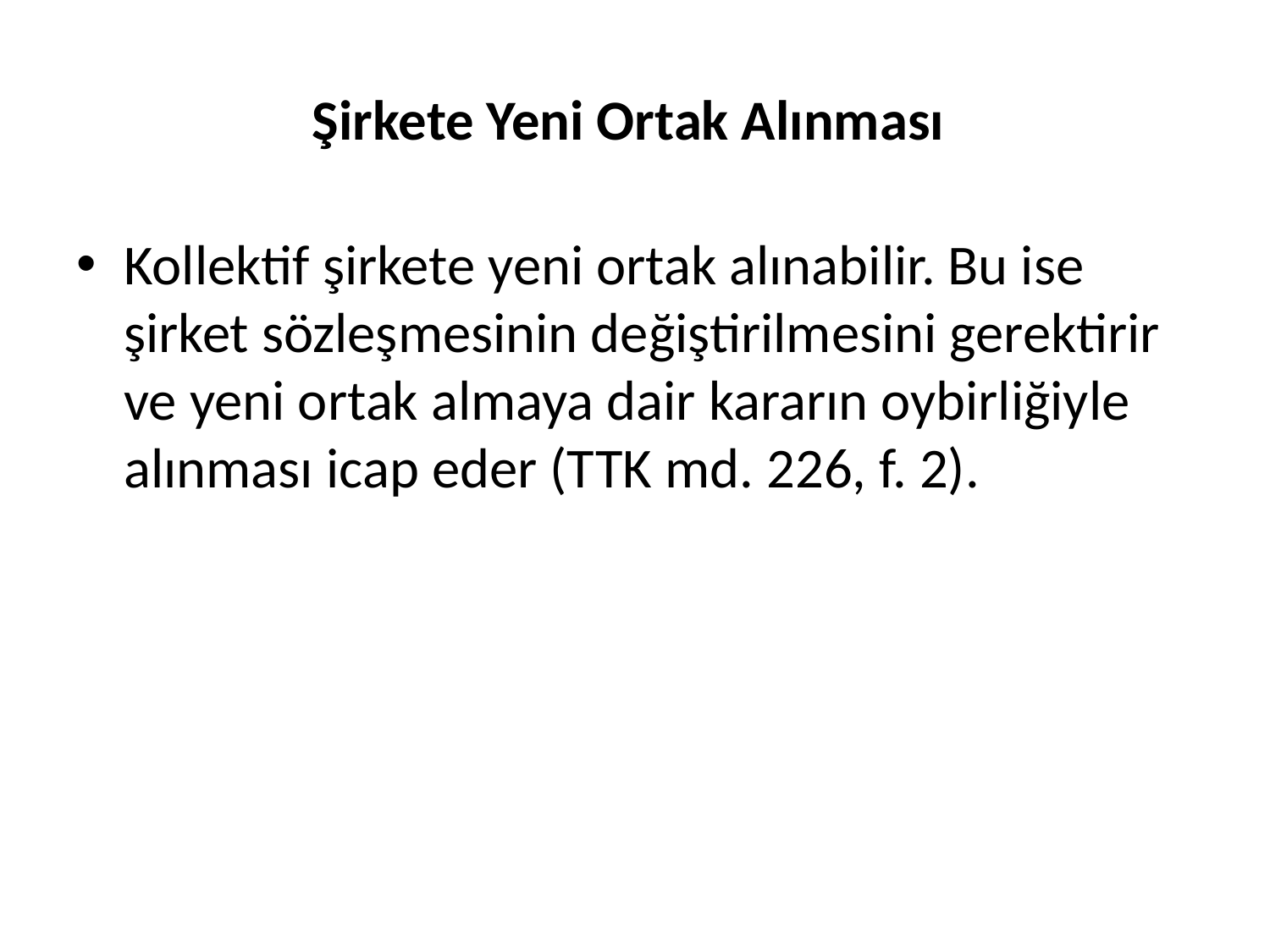

# Şirkete Yeni Ortak Alınması
Kollektif şirkete yeni ortak alınabilir. Bu ise şirket sözleşmesinin değiştirilmesini gerektirir ve yeni ortak almaya dair kararın oybirliğiyle alınması icap eder (TTK md. 226, f. 2).